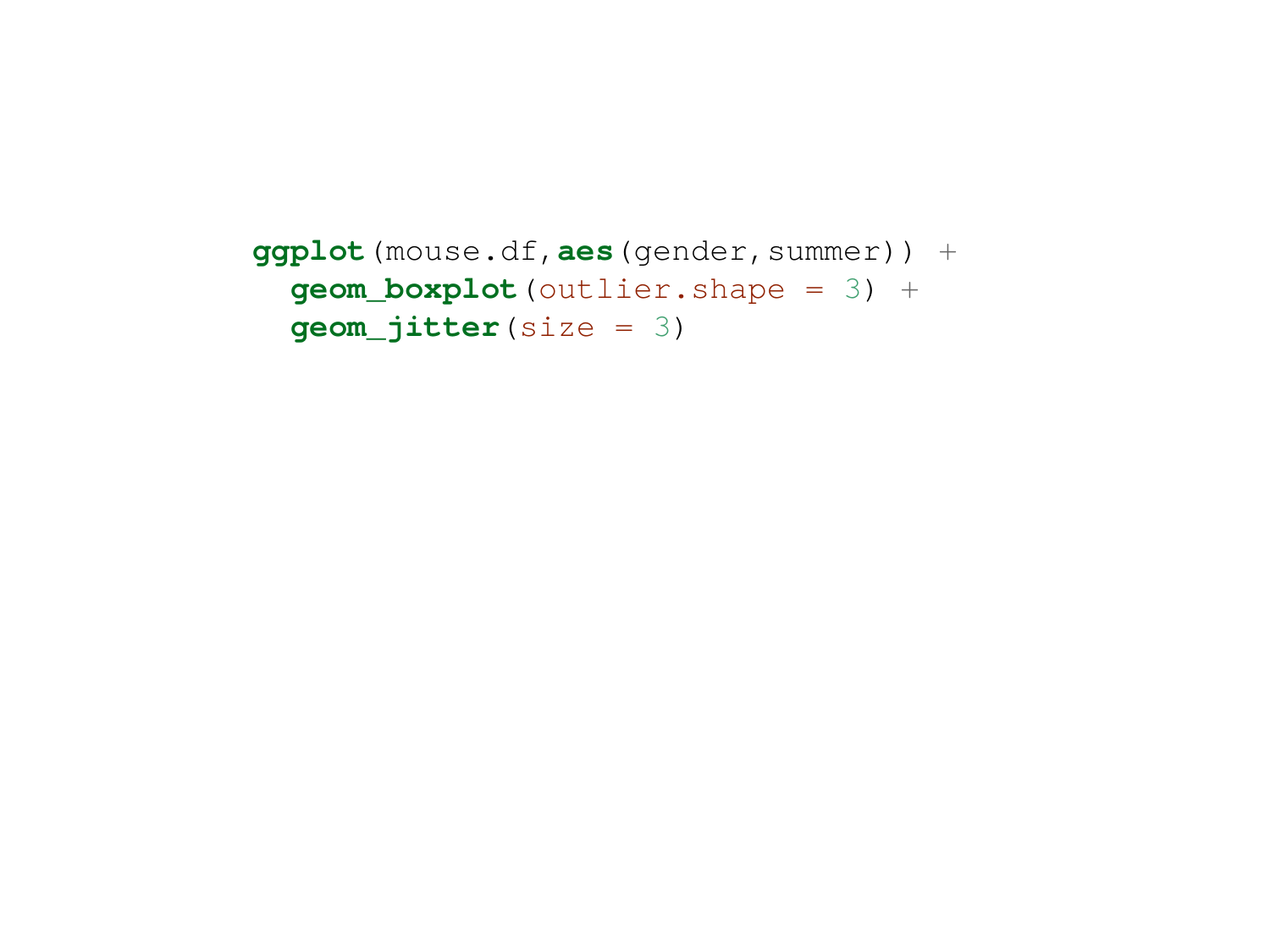

ggplot(mouse.df,aes(gender,summer)) +
  geom_boxplot(outlier.shape = 3) +
  geom_jitter(size = 3)